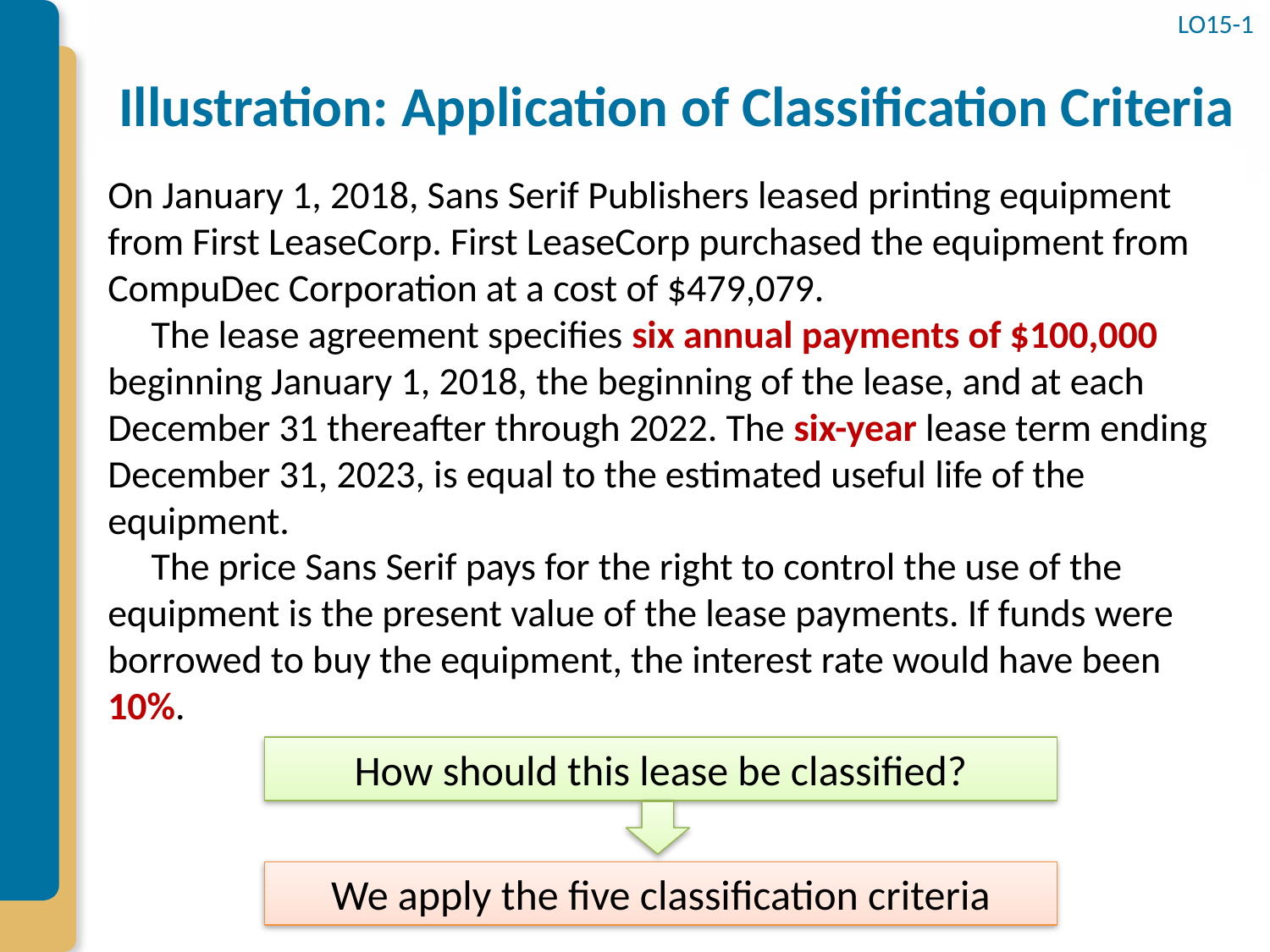

# Illustration: Application of Classification Criteria
LO15-1
On January 1, 2018, Sans Serif Publishers leased printing equipment from First LeaseCorp. First LeaseCorp purchased the equipment from CompuDec Corporation at a cost of $479,079.
     The lease agreement specifies six annual payments of $100,000 beginning January 1, 2018, the beginning of the lease, and at each December 31 thereafter through 2022. The six-year lease term ending December 31, 2023, is equal to the estimated useful life of the equipment.
     The price Sans Serif pays for the right to control the use of the equipment is the present value of the lease payments. If funds were borrowed to buy the equipment, the interest rate would have been 10%.
How should this lease be classified?

We apply the five classification criteria